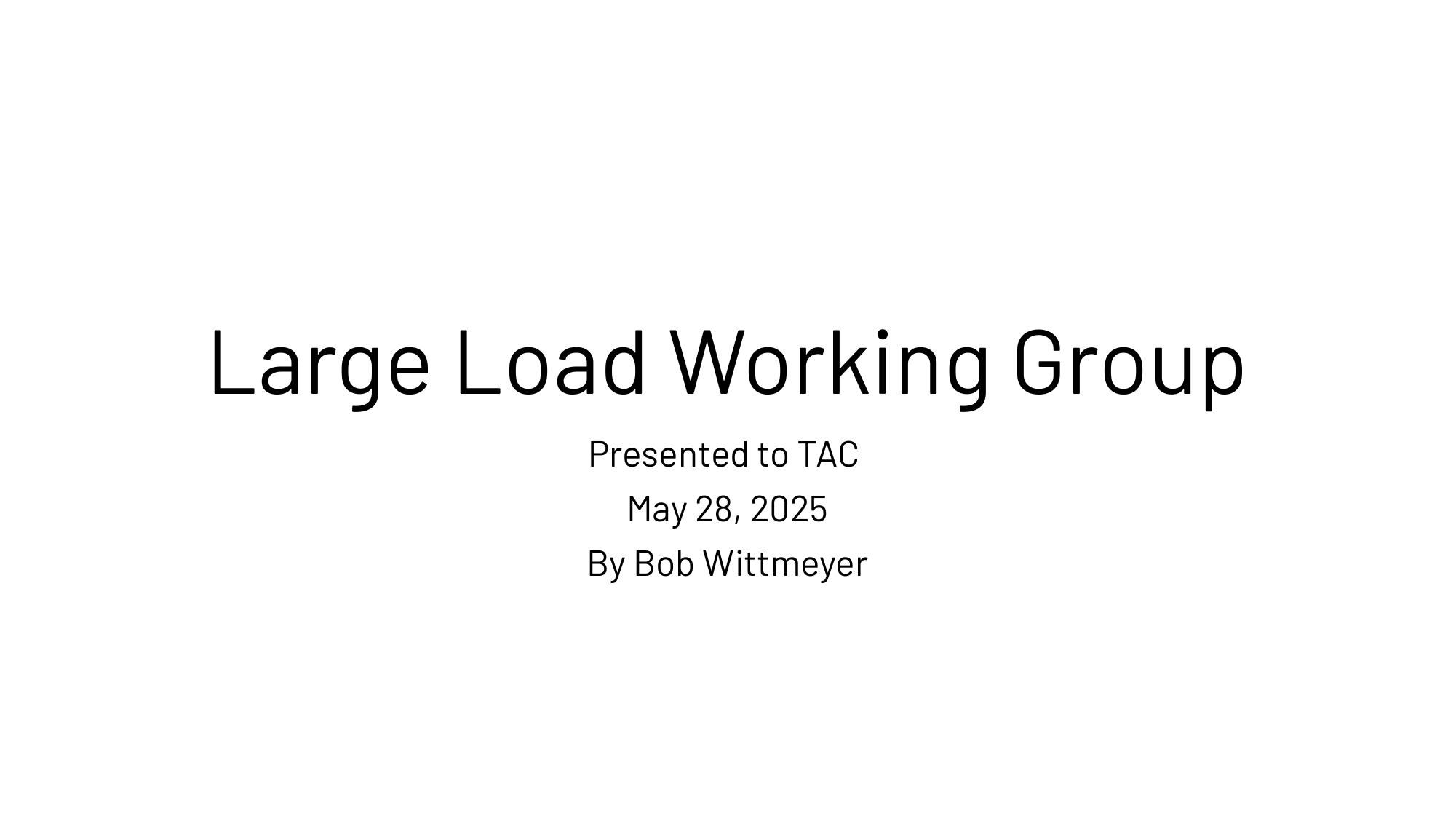

# Large Load Working Group
Presented to TAC
May 28, 2025
By Bob Wittmeyer